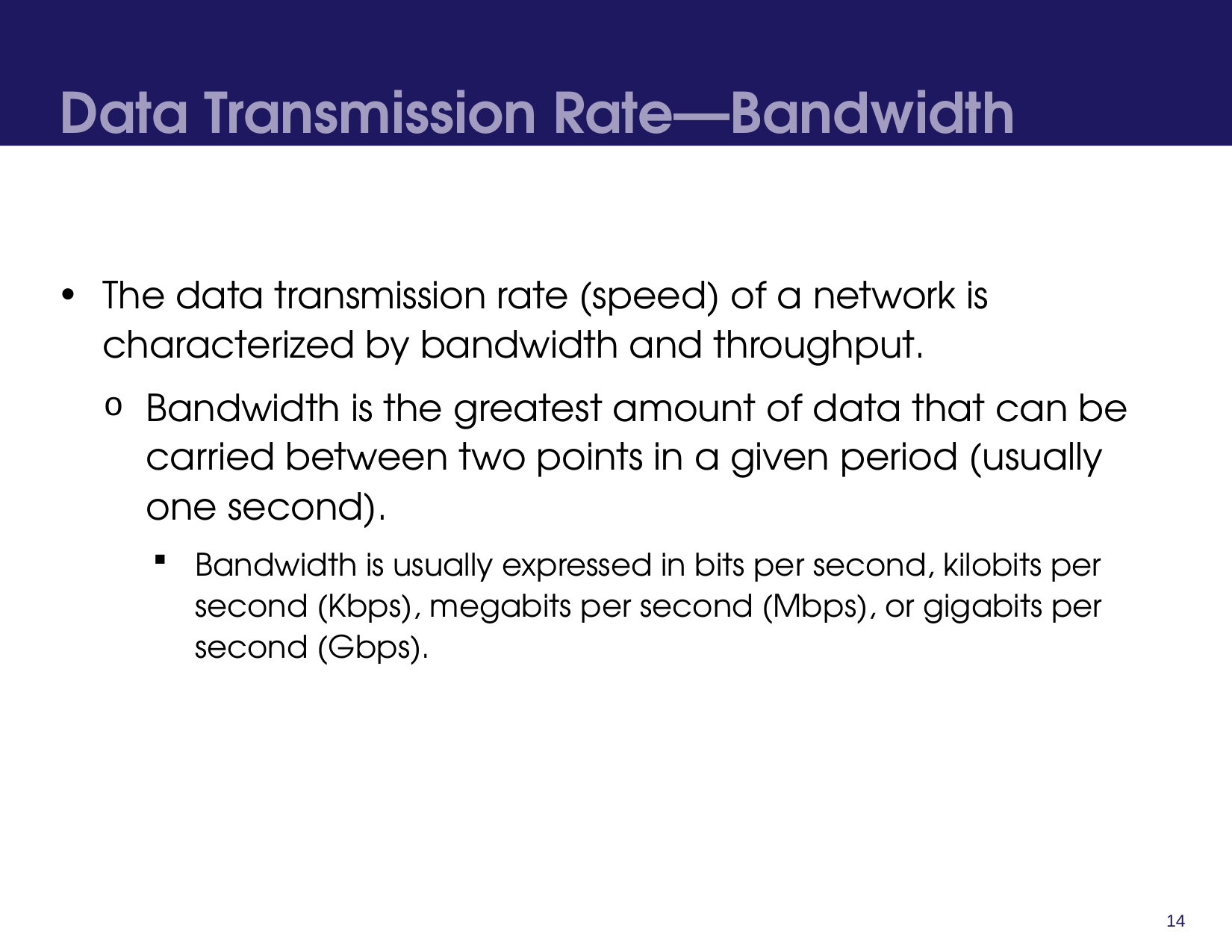

# Data Transmission Rate—Bandwidth
The data transmission rate (speed) of a network is characterized by bandwidth and throughput.
Bandwidth is the greatest amount of data that can be carried between two points in a given period (usually one second).
Bandwidth is usually expressed in bits per second, kilobits per second (Kbps), megabits per second (Mbps), or gigabits per second (Gbps).
14